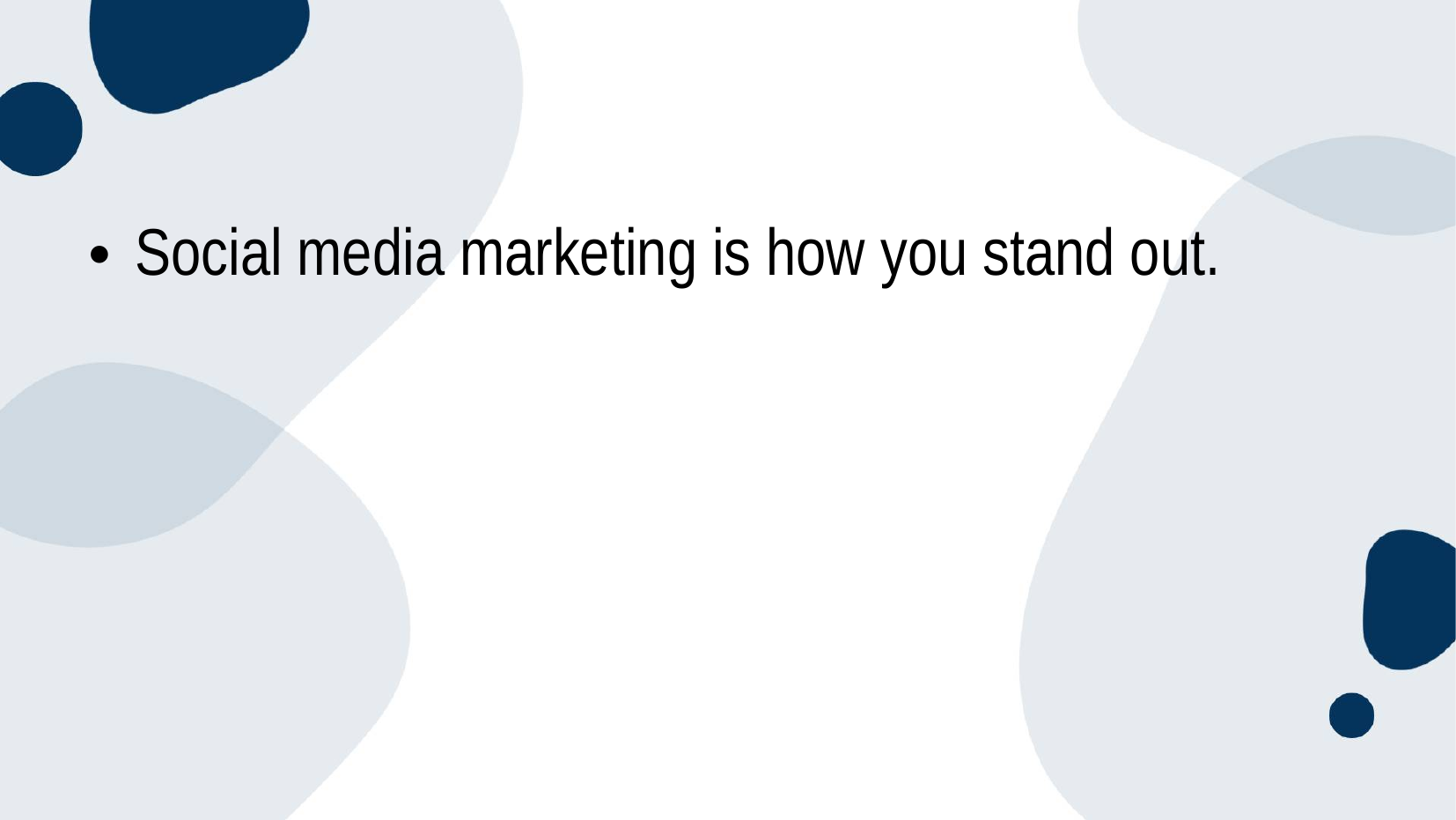

Social media marketing is how you stand out.